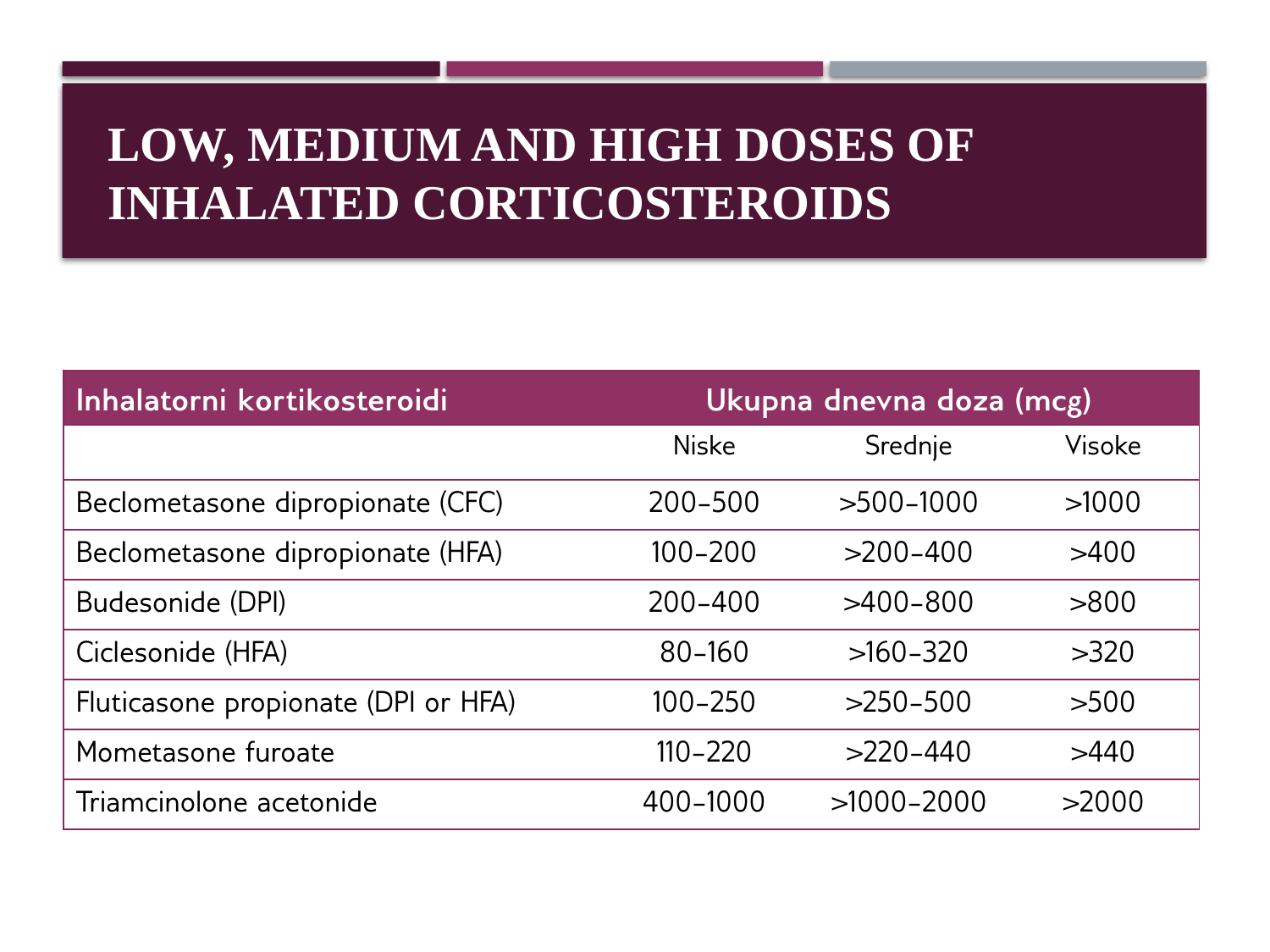

# LOW, MEDIUM AND HIGH DOSES OF INHALATED CORTICOSTEROIDS
| Inhalatorni kortikosteroidi | Ukupna dnevna doza (mcg) |  |  |
| --- | --- | --- | --- |
|  | Niske | Srednje | Visoke |
| Beclometasone dipropionate (CFC) | 200–500 | >500–1000 | >1000 |
| Beclometasone dipropionate (HFA) | 100–200 | >200–400 | >400 |
| Budesonide (DPI) | 200–400 | >400–800 | >800 |
| Ciclesonide (HFA) | 80–160 | >160–320 | >320 |
| Fluticasone propionate (DPI or HFA) | 100–250 | >250–500 | >500 |
| Mometasone furoate | 110–220 | >220–440 | >440 |
| Triamcinolone acetonide | 400–1000 | >1000–2000 | >2000 |
GINA 2015, Box 3-6 (1/2)